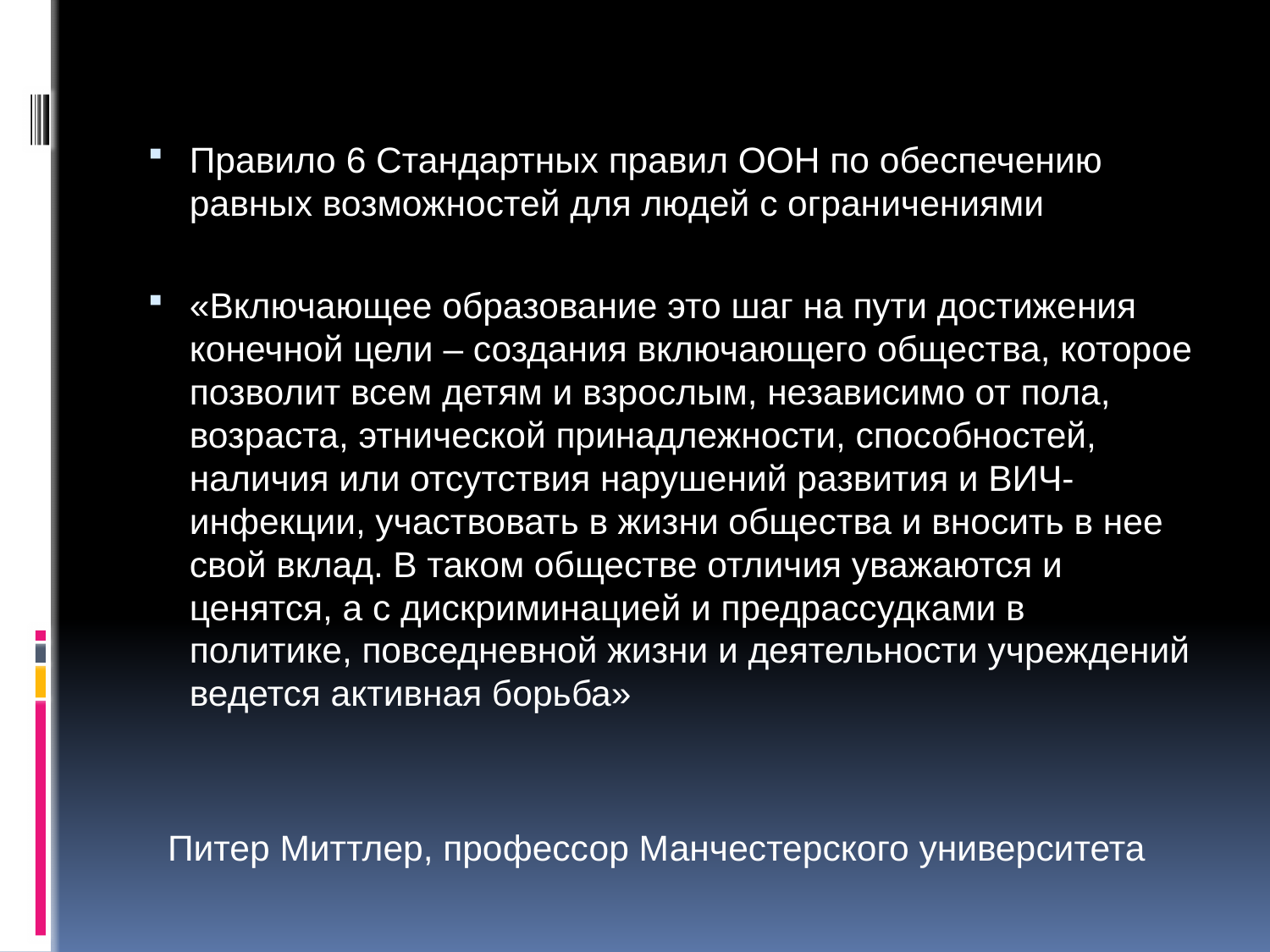

Правило 6 Стандартных правил ООН по обеспечению равных возможностей для людей с ограничениями

«Включающее образование это шаг на пути достижения конечной цели – создания включающего общества, которое позволит всем детям и взрослым, независимо от пола, возраста, этнической принадлежности, способностей, наличия или отсутствия нарушений развития и ВИЧ-инфекции, участвовать в жизни общества и вносить в нее свой вклад. В таком обществе отличия уважаются и ценятся, а с дискриминацией и предрассудками в политике, повседневной жизни и деятельности учреждений ведется активная борьба»

  Питер Миттлер, профессор Манчестерского университета